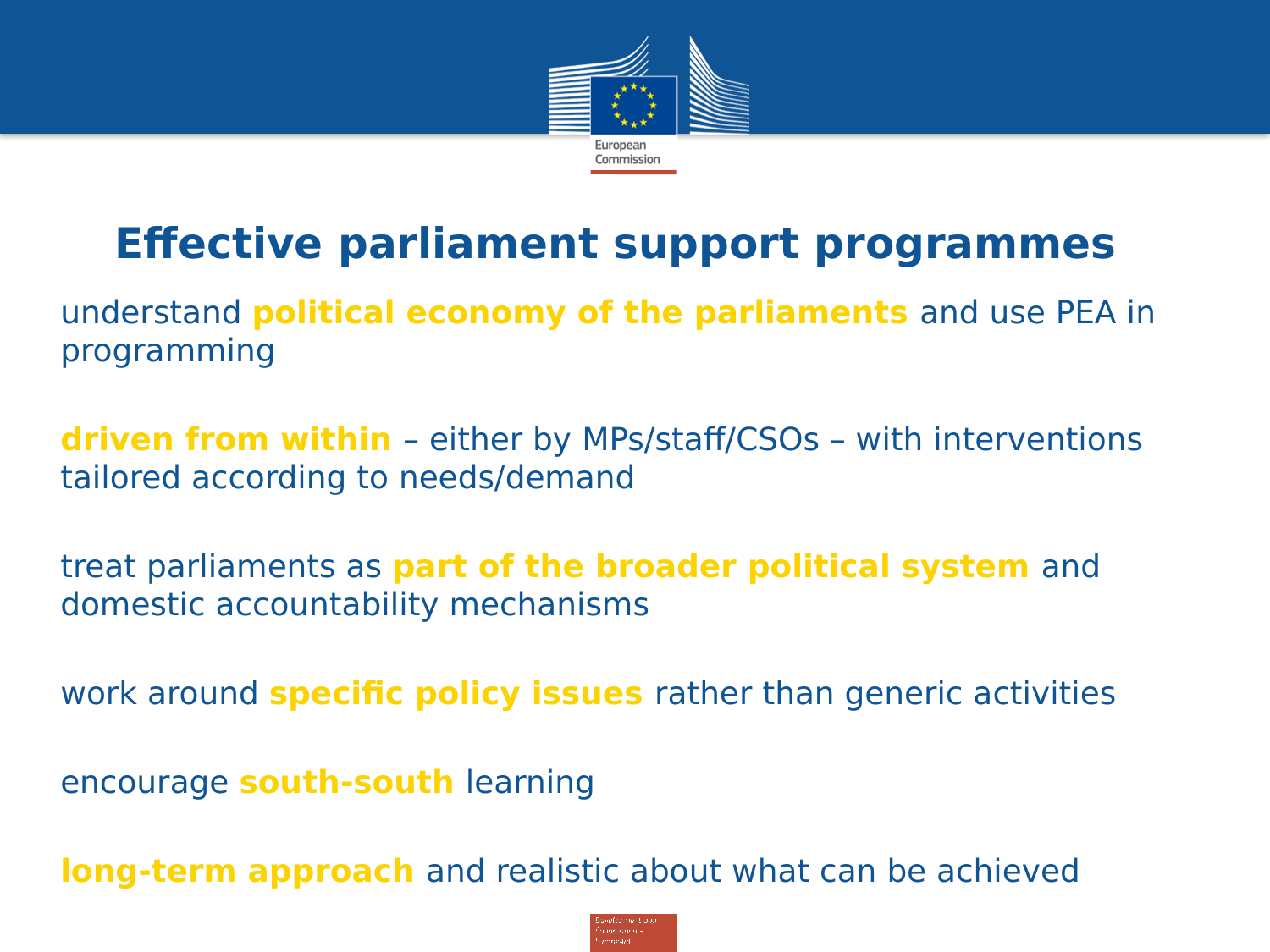

# Effective parliament support programmes
understand political economy of the parliaments and use PEA in programming

driven from within – either by MPs/staff/CSOs – with interventions tailored according to needs/demand

treat parliaments as part of the broader political system and domestic accountability mechanisms

work around specific policy issues rather than generic activities

encourage south-south learning

long-term approach and realistic about what can be achieved